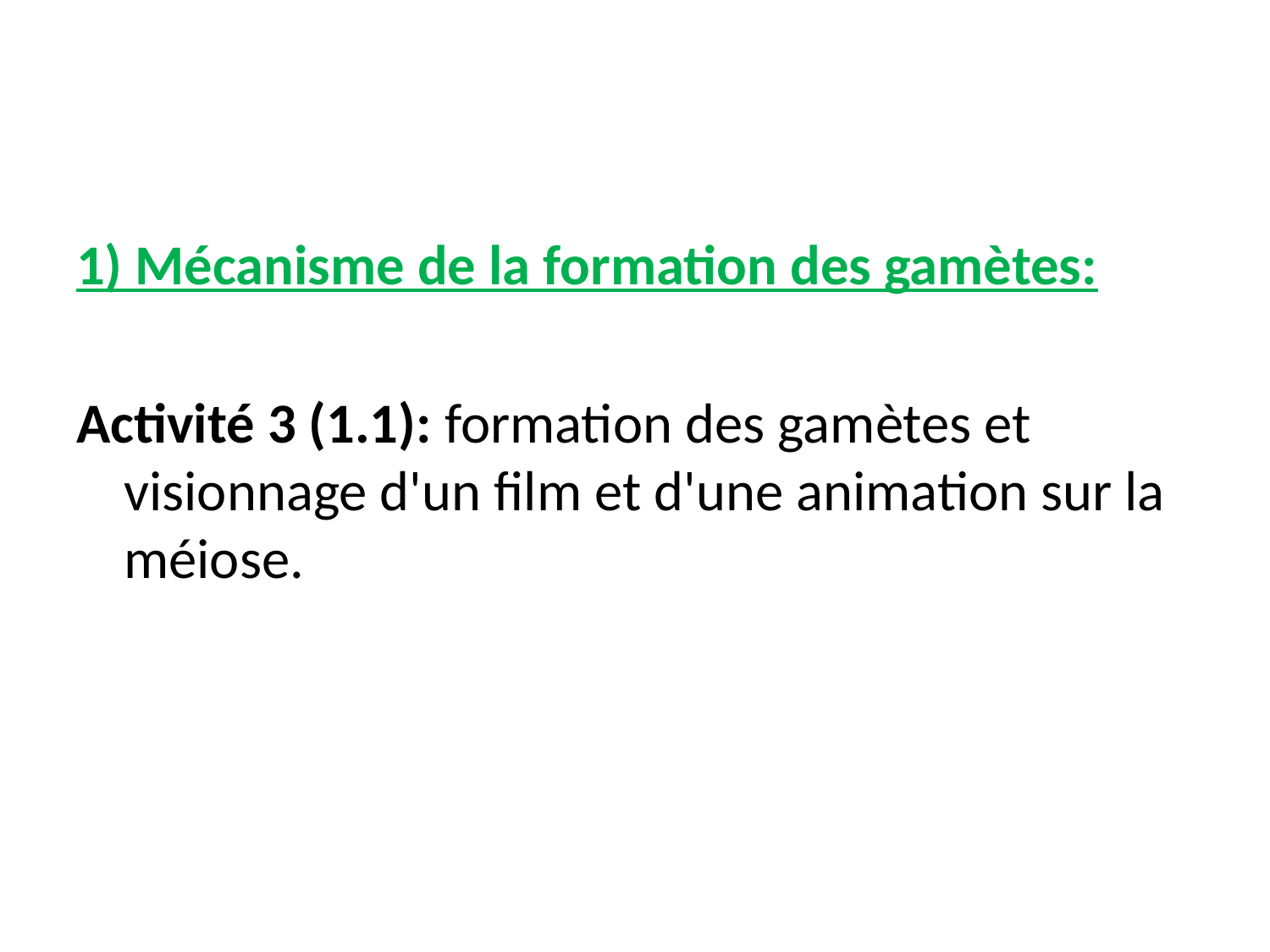

#
1) Mécanisme de la formation des gamètes:

Activité 3 (1.1): formation des gamètes et visionnage d'un film et d'une animation sur la méiose.